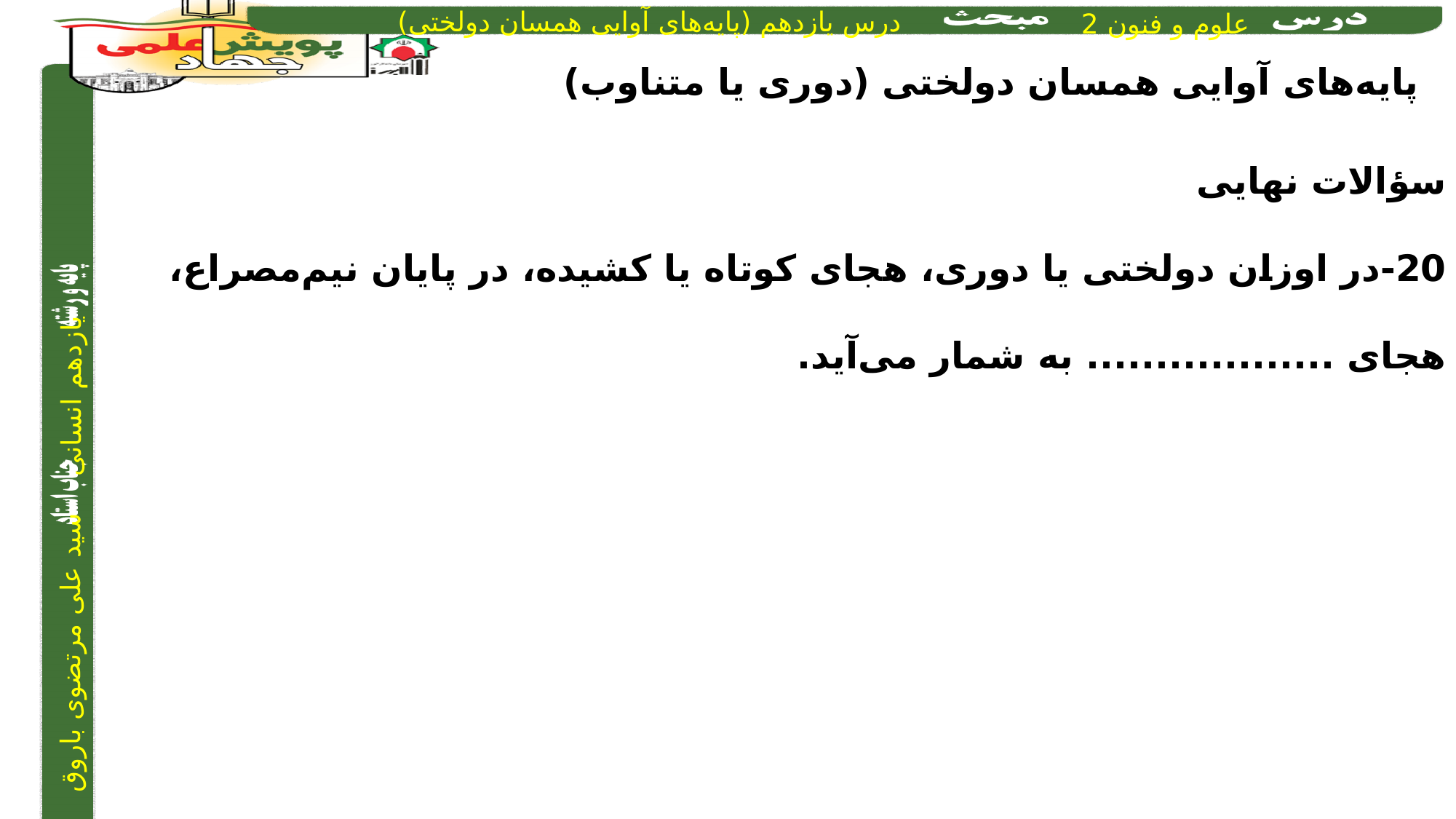

پایه‌های آوایی همسان دولختی (دوری یا متناوب)
سؤالات نهایی
20-در اوزان دولختی یا دوری، هجای کوتاه یا کشیده، در پایان نیم‌مصراع، هجای .................. به شمار می‌آید.